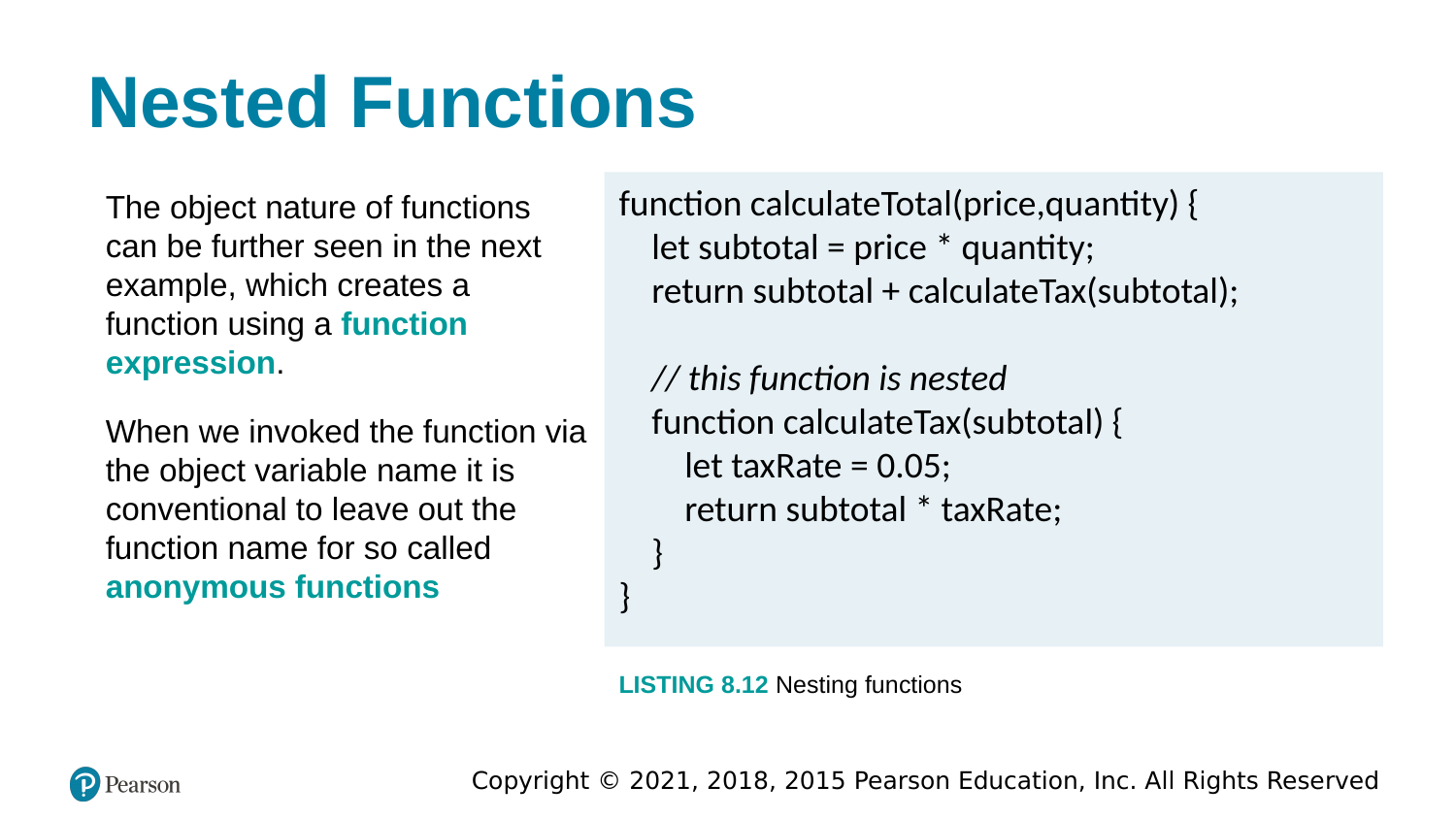

# Nested Functions
function calculateTotal(price,quantity) {
    let subtotal = price * quantity;
    return subtotal + calculateTax(subtotal);

    // this function is nested
    function calculateTax(subtotal) {
        let taxRate = 0.05;
        return subtotal * taxRate;
    }
}
The object nature of functions can be further seen in the next example, which creates a function using a function expression.
When we invoked the function via the object variable name it is conventional to leave out the function name for so called anonymous functions
LISTING 8.12 Nesting functions